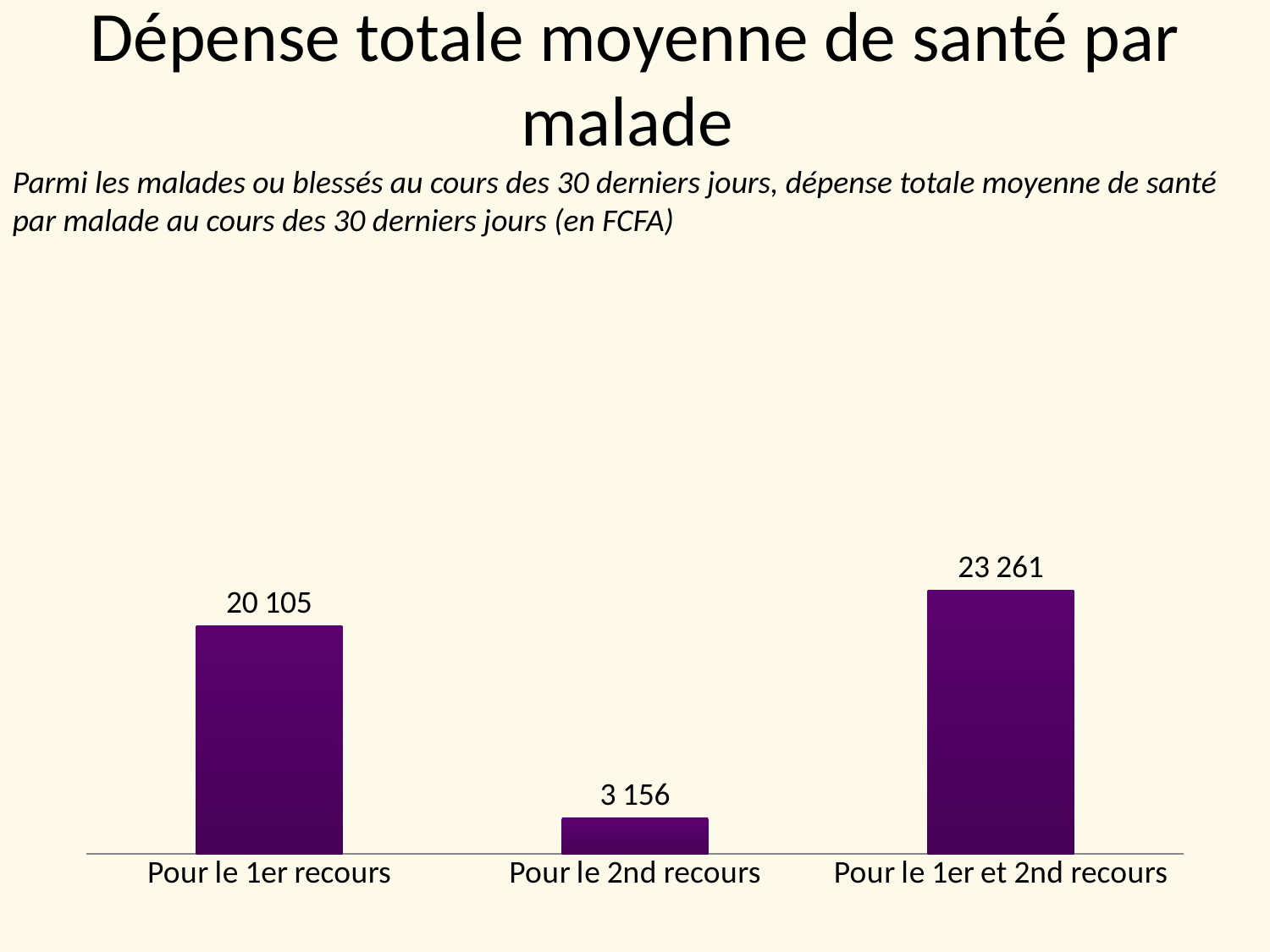

# Dépense totale moyenne de santé par malade
Parmi les malades ou blessés au cours des 30 derniers jours, dépense totale moyenne de santé par malade au cours des 30 derniers jours (en FCFA)

### Chart

| Category | Series 1 |
|---|---|
| Pour le 1er recours | 20105.0 |
| Pour le 2nd recours | 3156.0 |
| Pour le 1er et 2nd recours | 23261.0 |